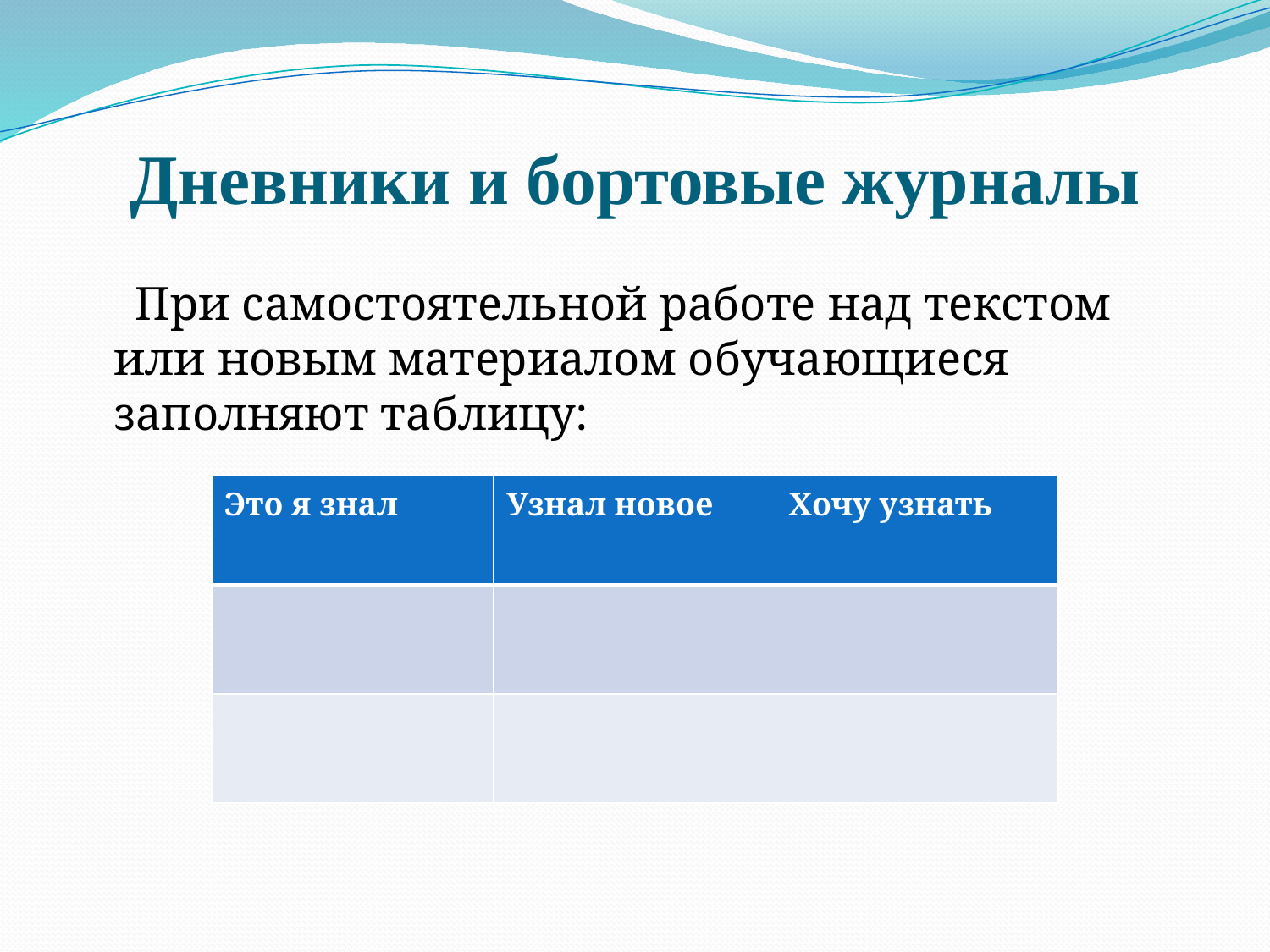

# Дневники и бортовые журналы
     При самостоятельной работе над текстом или новым материалом обучающиеся заполняют таблицу:

| Это я знал | Узнал новое | Хочу узнать |
| --- | --- | --- |
|  |  |  |
|  |  |  |